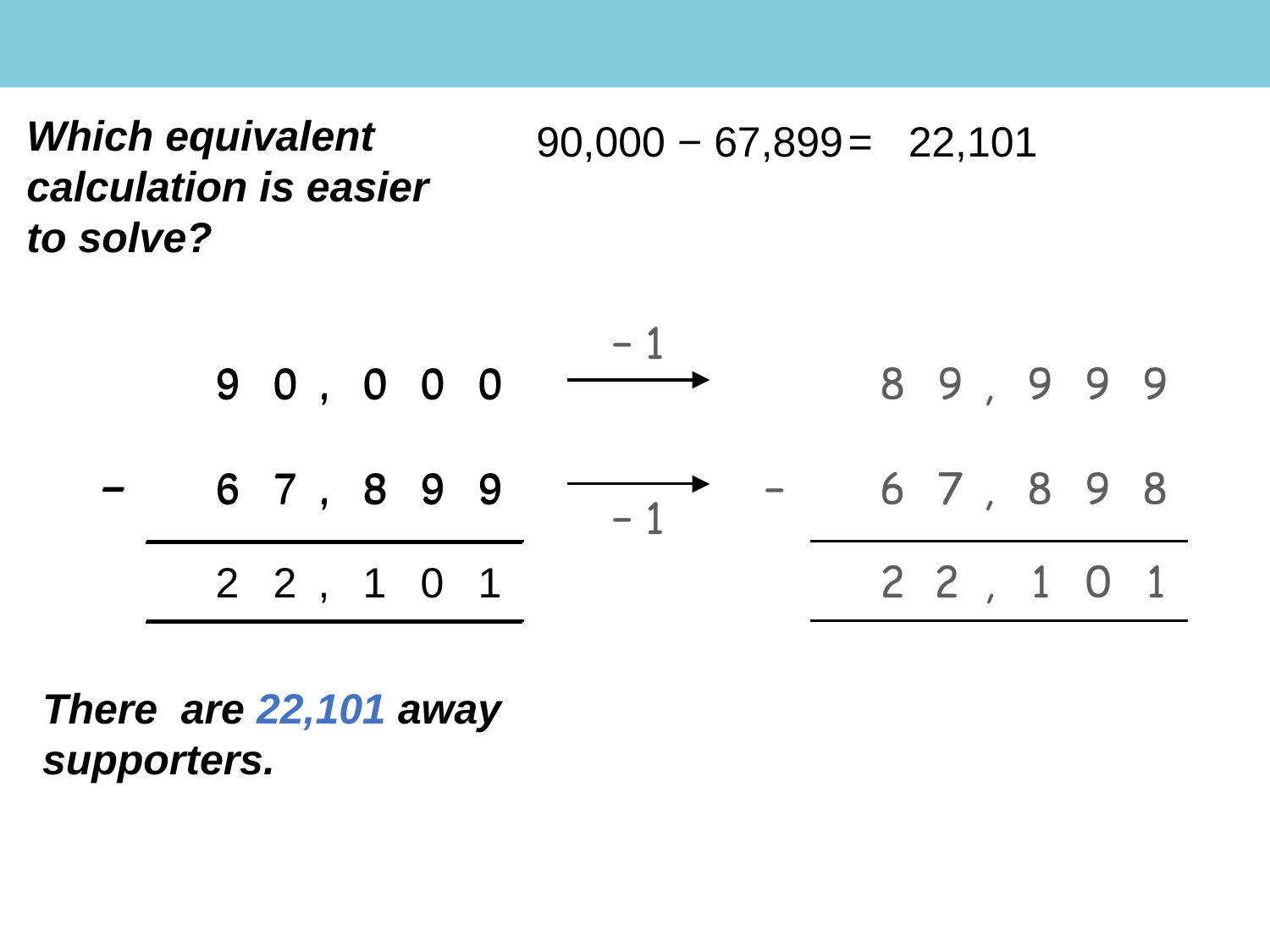

Which equivalent calculation is easier to solve?

               90,000 − 67,899
       =   22,101
− 1
− 1
|  |  | 9 | 0 | , | 0 | 0 | 0 |
| --- | --- | --- | --- | --- | --- | --- | --- |
| − |  | 6 | 7 | , | 8 | 9 | 9 |
|  |  |  |  |  |  |  |  |
|  |  | 8 | 9 | , | 9 | 9 | 9 |
| --- | --- | --- | --- | --- | --- | --- | --- |
| − |  | 6 | 7 | , | 8 | 9 | 8 |
|  |  |  |  |  |  |  |  |
|  |  | 9 | 0 | , | 0 | 0 | 0 |
| --- | --- | --- | --- | --- | --- | --- | --- |
| − |  | 6 | 7 | , | 8 | 9 | 9 |
|  |  | 2 | 2 | , | 1 | 0 | 1 |
2
2
,
1
0
1
There  are 22,101 away supporters.